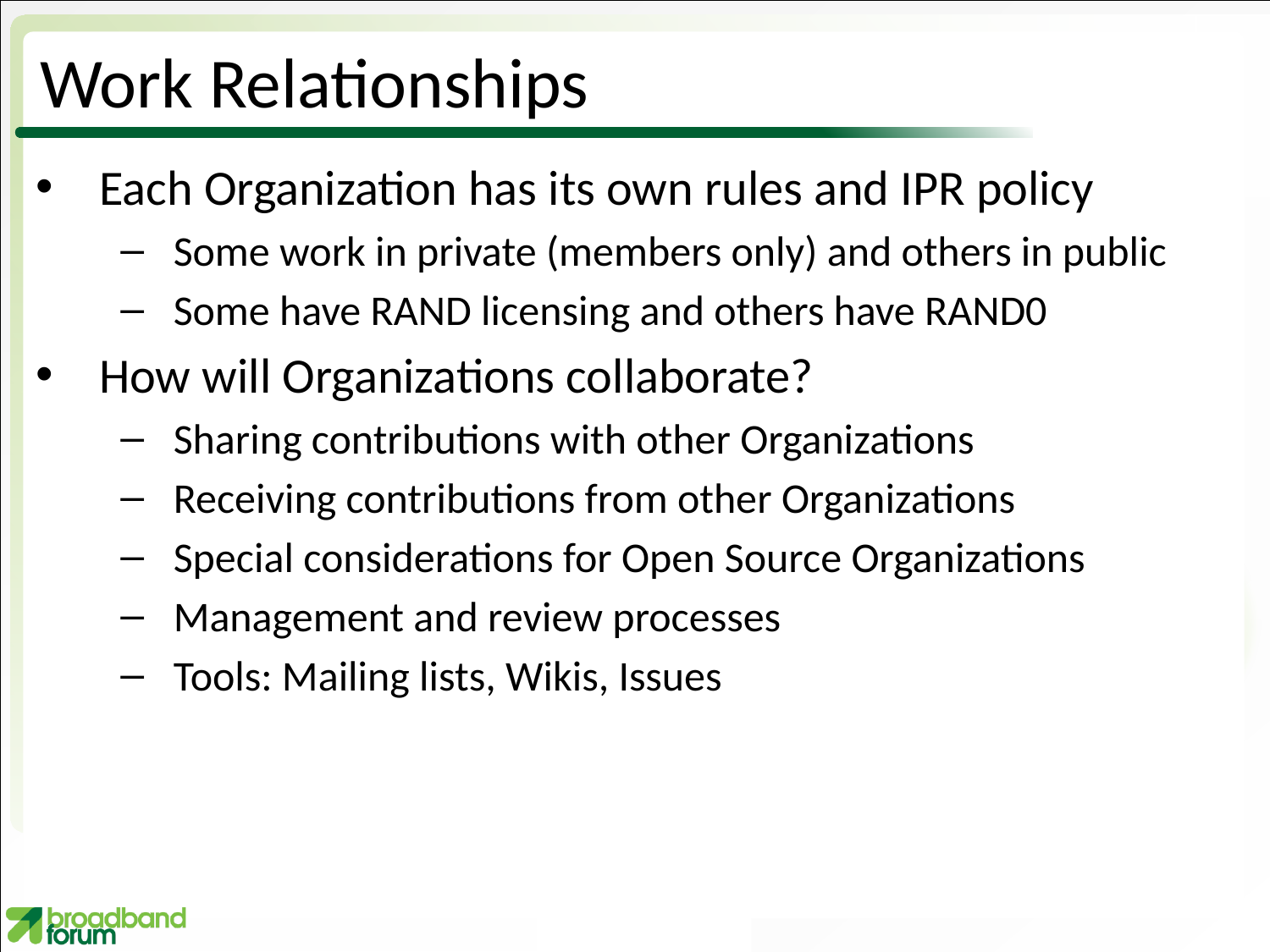

# Work Relationships
Each Organization has its own rules and IPR policy
Some work in private (members only) and others in public
Some have RAND licensing and others have RAND0
How will Organizations collaborate?
Sharing contributions with other Organizations
Receiving contributions from other Organizations
Special considerations for Open Source Organizations
Management and review processes
Tools: Mailing lists, Wikis, Issues